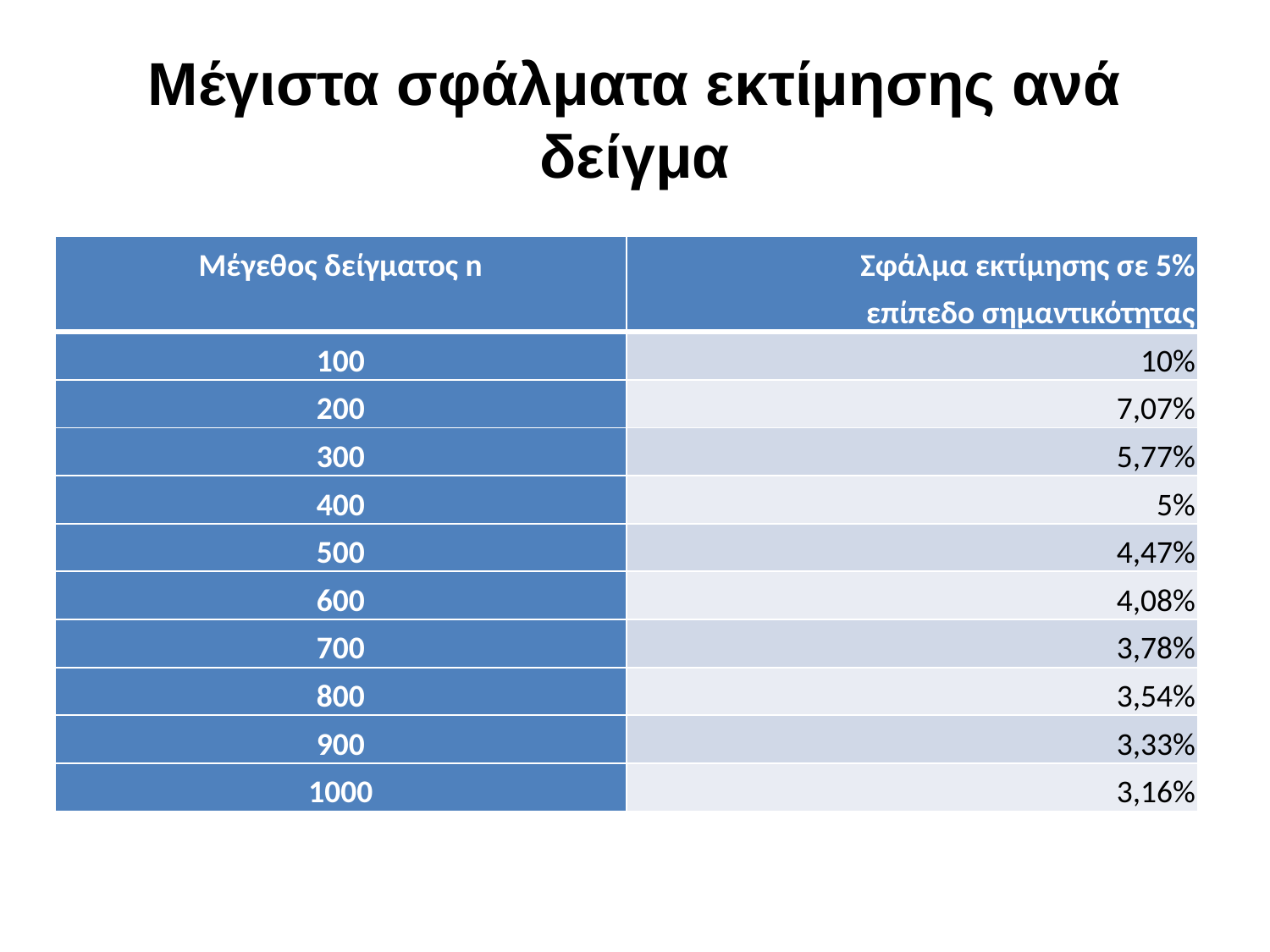

# Μέγιστα σφάλματα εκτίμησης ανά δείγμα
| Μέγεθος δείγματος n | Σφάλμα εκτίμησης σε 5% επίπεδο σημαντικότητας |
| --- | --- |
| 100 | 10% |
| 200 | 7,07% |
| 300 | 5,77% |
| 400 | 5% |
| 500 | 4,47% |
| 600 | 4,08% |
| 700 | 3,78% |
| 800 | 3,54% |
| 900 | 3,33% |
| 1000 | 3,16% |